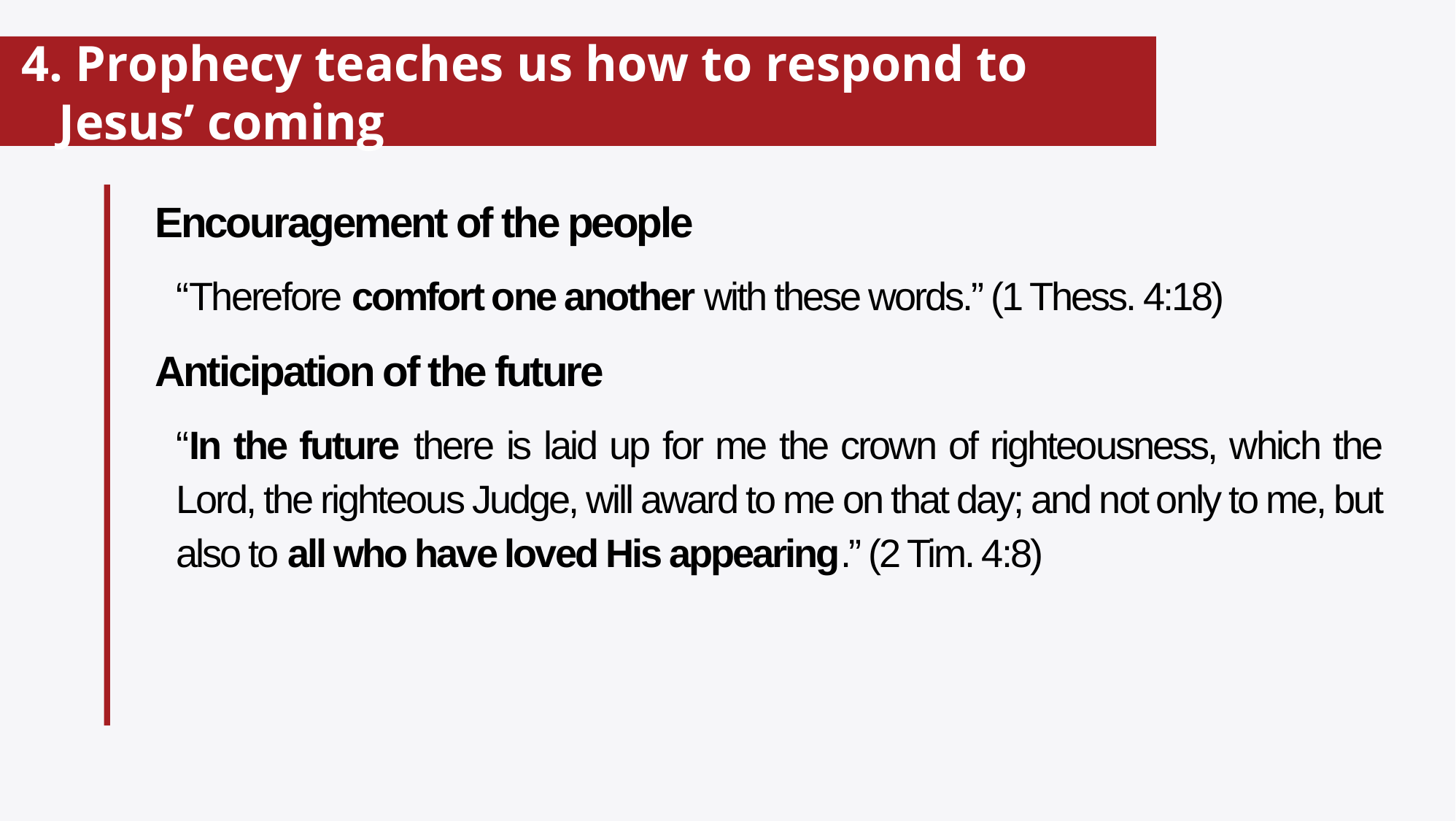

# 4. Prophecy teaches us how to respond to Jesus’ coming
Encouragement of the people
“Therefore comfort one another with these words.” (1 Thess. 4:18)
Anticipation of the future
“In the future there is laid up for me the crown of righteousness, which the Lord, the righteous Judge, will award to me on that day; and not only to me, but also to all who have loved His appearing.” (2 Tim. 4:8)